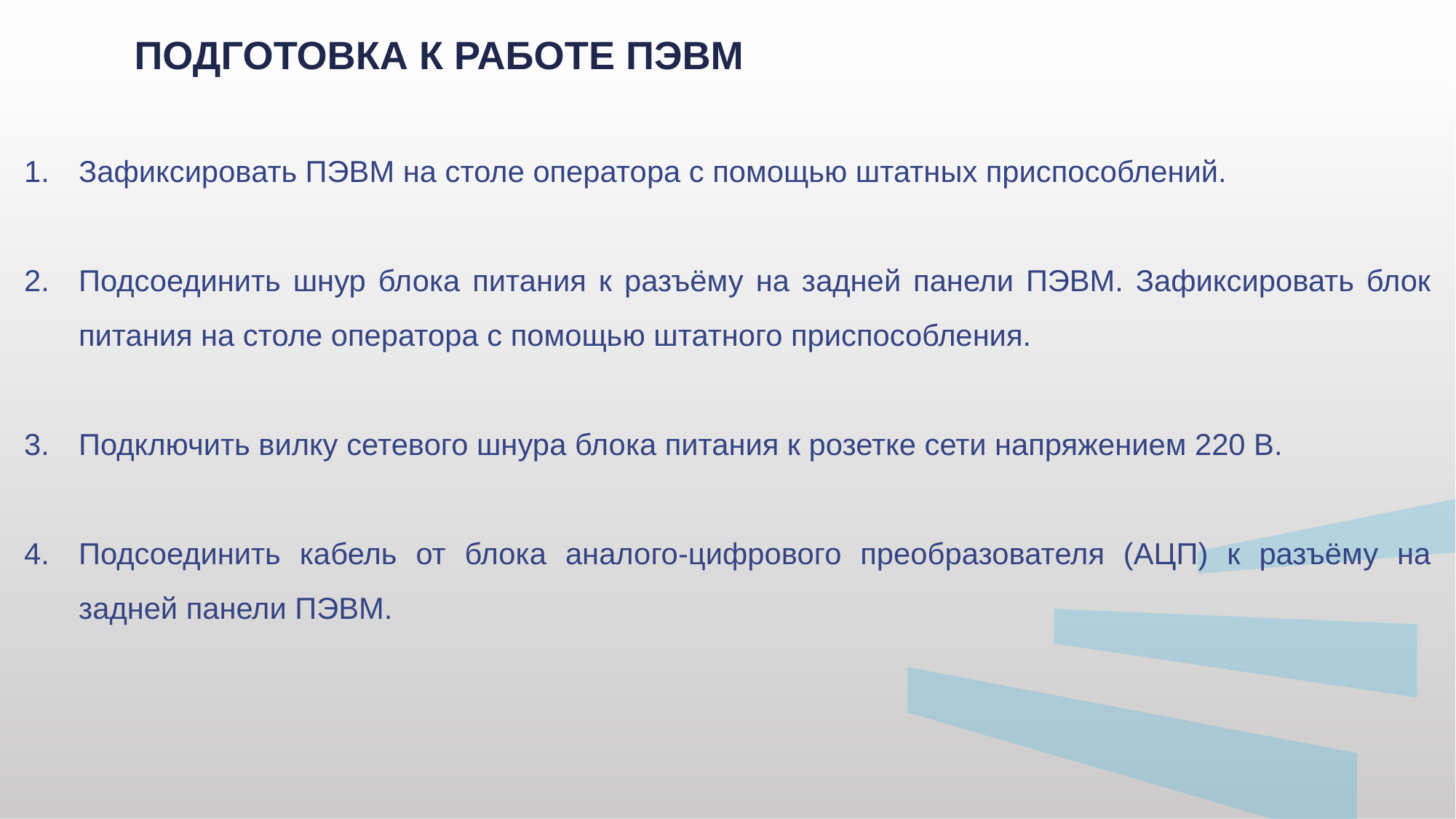

ПОДГОТОВКА К РАБОТЕ ПЭВМ
Зафиксировать ПЭВМ на столе оператора с помощью штатных приспособлений.

Подсоединить шнур блока питания к разъёму на задней панели ПЭВМ. Зафиксировать блок питания на столе оператора с помощью штатного приспособления.

Подключить вилку сетевого шнура блока питания к розетке сети напряжением 220 В.

Подсоединить кабель от блока аналого-цифрового преобразователя (АЦП) к разъёму на задней панели ПЭВМ.